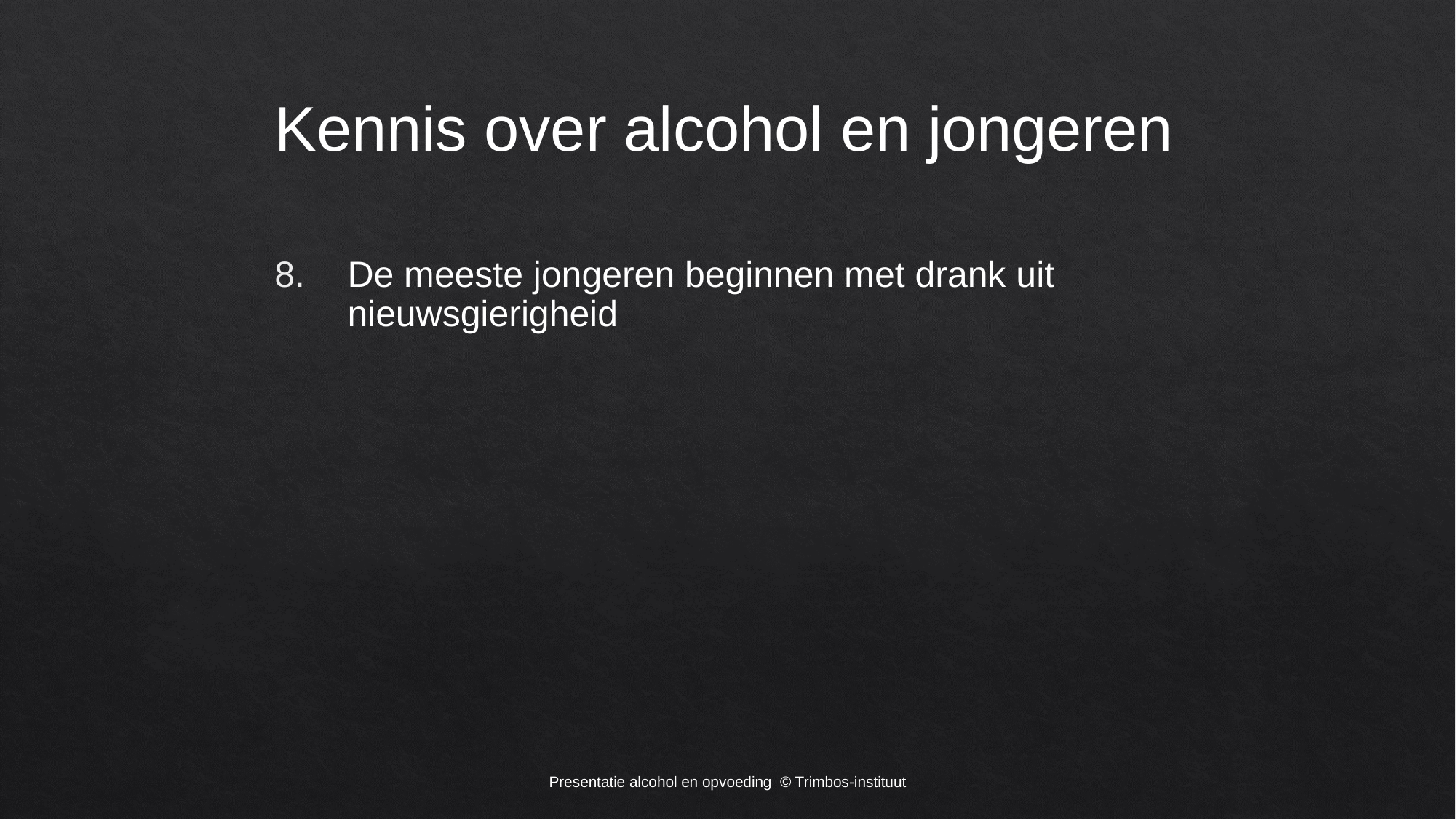

# Kennis over alcohol en jongeren

De meeste jongeren beginnen met drank uit nieuwsgierigheid

Presentatie alcohol en opvoeding  © Trimbos-instituut